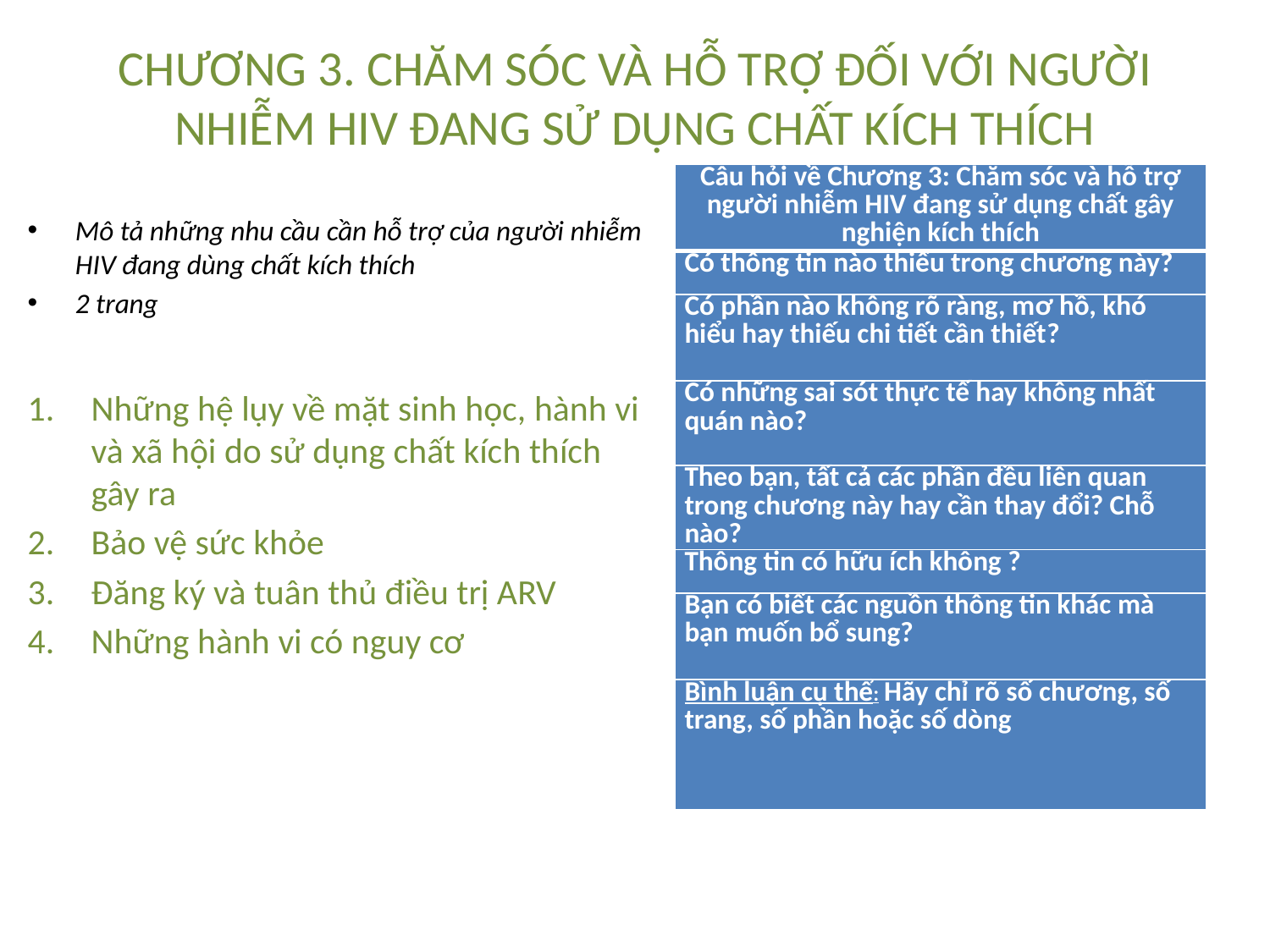

# CHƯƠNG 3. CHĂM SÓC VÀ HỖ TRỢ ĐỐI VỚI NGƯỜI NHIỄM HIV ĐANG SỬ DỤNG CHẤT KÍCH THÍCH
| Câu hỏi về Chương 3: Chăm sóc và hỗ trợ người nhiễm HIV đang sử dụng chất gây nghiện kích thích |
| --- |
| Có thông tin nào thiếu trong chương này? |
| Có phần nào không rõ ràng, mơ hồ, khó hiểu hay thiếu chi tiết cần thiết? |
| Có những sai sót thực tế hay không nhất quán nào? |
| Theo bạn, tất cả các phần đều liên quan trong chương này hay cần thay đổi? Chỗ nào? |
| Thông tin có hữu ích không ? |
| Bạn có biết các nguồn thông tin khác mà bạn muốn bổ sung? |
| Bình luận cụ thể: Hãy chỉ rõ số chương, số trang, số phần hoặc số dòng |
Mô tả những nhu cầu cần hỗ trợ của người nhiễm HIV đang dùng chất kích thích
2 trang

Những hệ lụy về mặt sinh học, hành vi và xã hội do sử dụng chất kích thích gây ra
Bảo vệ sức khỏe
Đăng ký và tuân thủ điều trị ARV
Những hành vi có nguy cơ